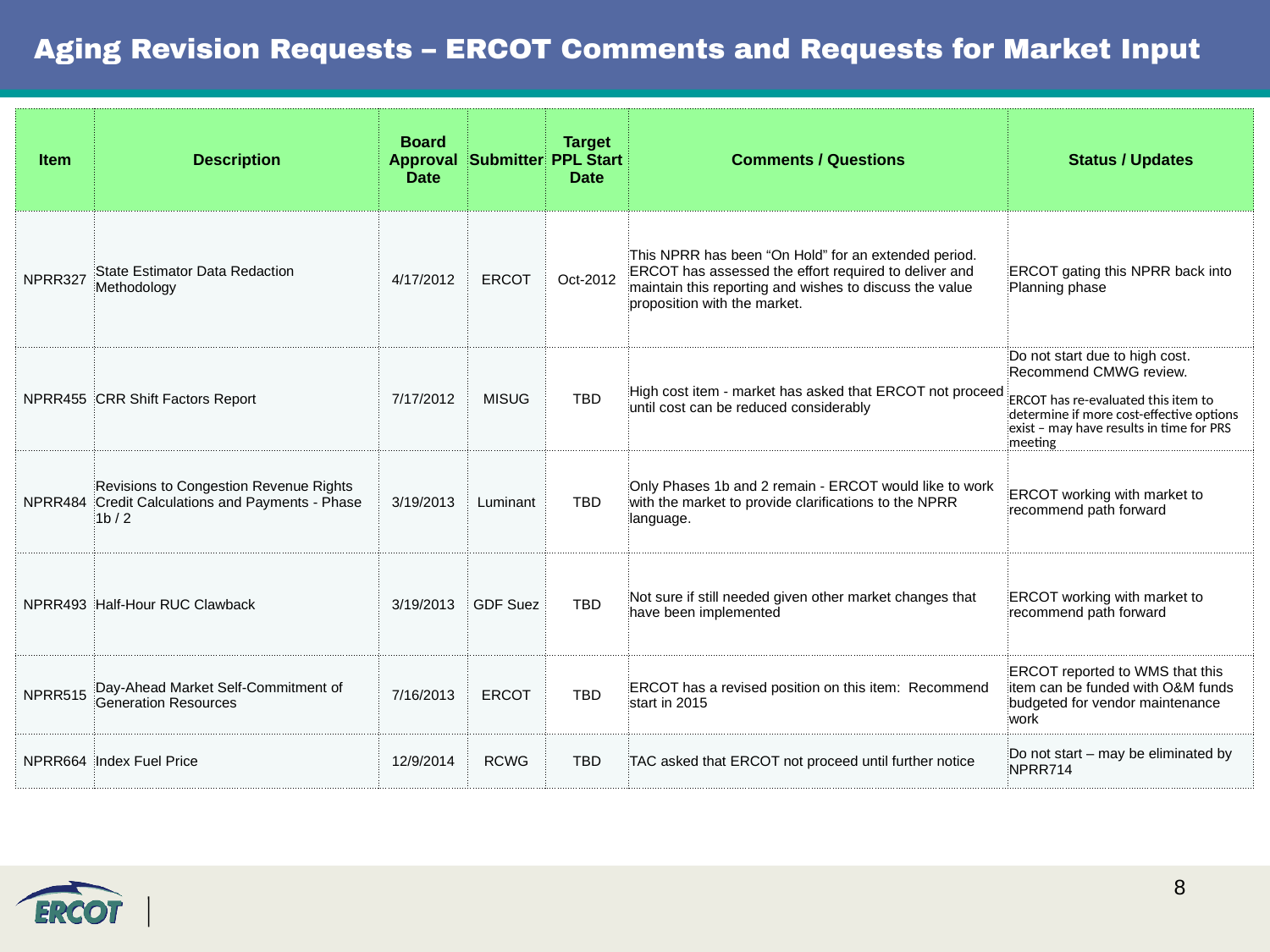

# Aging Revision Requests – ERCOT Comments and Requests for Market Input
| Item | Description | Board Approval Date | Submitter | Target PPL Start Date | Comments / Questions | Status / Updates |
| --- | --- | --- | --- | --- | --- | --- |
| NPRR327 | State Estimator Data Redaction Methodology | 4/17/2012 | ERCOT | Oct-2012 | This NPRR has been “On Hold” for an extended period. ERCOT has assessed the effort required to deliver and maintain this reporting and wishes to discuss the value proposition with the market. | ERCOT gating this NPRR back into Planning phase |
| NPRR455 | CRR Shift Factors Report | 7/17/2012 | MISUG | TBD | High cost item - market has asked that ERCOT not proceed until cost can be reduced considerably | Do not start due to high cost. Recommend CMWG review. ERCOT has re-evaluated this item to determine if more cost-effective options exist – may have results in time for PRS meeting |
| NPRR484 | Revisions to Congestion Revenue Rights Credit Calculations and Payments - Phase 1b / 2 | 3/19/2013 | Luminant | TBD | Only Phases 1b and 2 remain - ERCOT would like to work with the market to provide clarifications to the NPRR language. | ERCOT working with market to recommend path forward |
| NPRR493 | Half-Hour RUC Clawback | 3/19/2013 | GDF Suez | TBD | Not sure if still needed given other market changes that have been implemented | ERCOT working with market to recommend path forward |
| NPRR515 | Day-Ahead Market Self-Commitment of Generation Resources | 7/16/2013 | ERCOT | TBD | ERCOT has a revised position on this item: Recommend start in 2015 | ERCOT reported to WMS that this item can be funded with O&M funds budgeted for vendor maintenance work |
| NPRR664 | Index Fuel Price | 12/9/2014 | RCWG | TBD | TAC asked that ERCOT not proceed until further notice | Do not start – may be eliminated by NPRR714 |